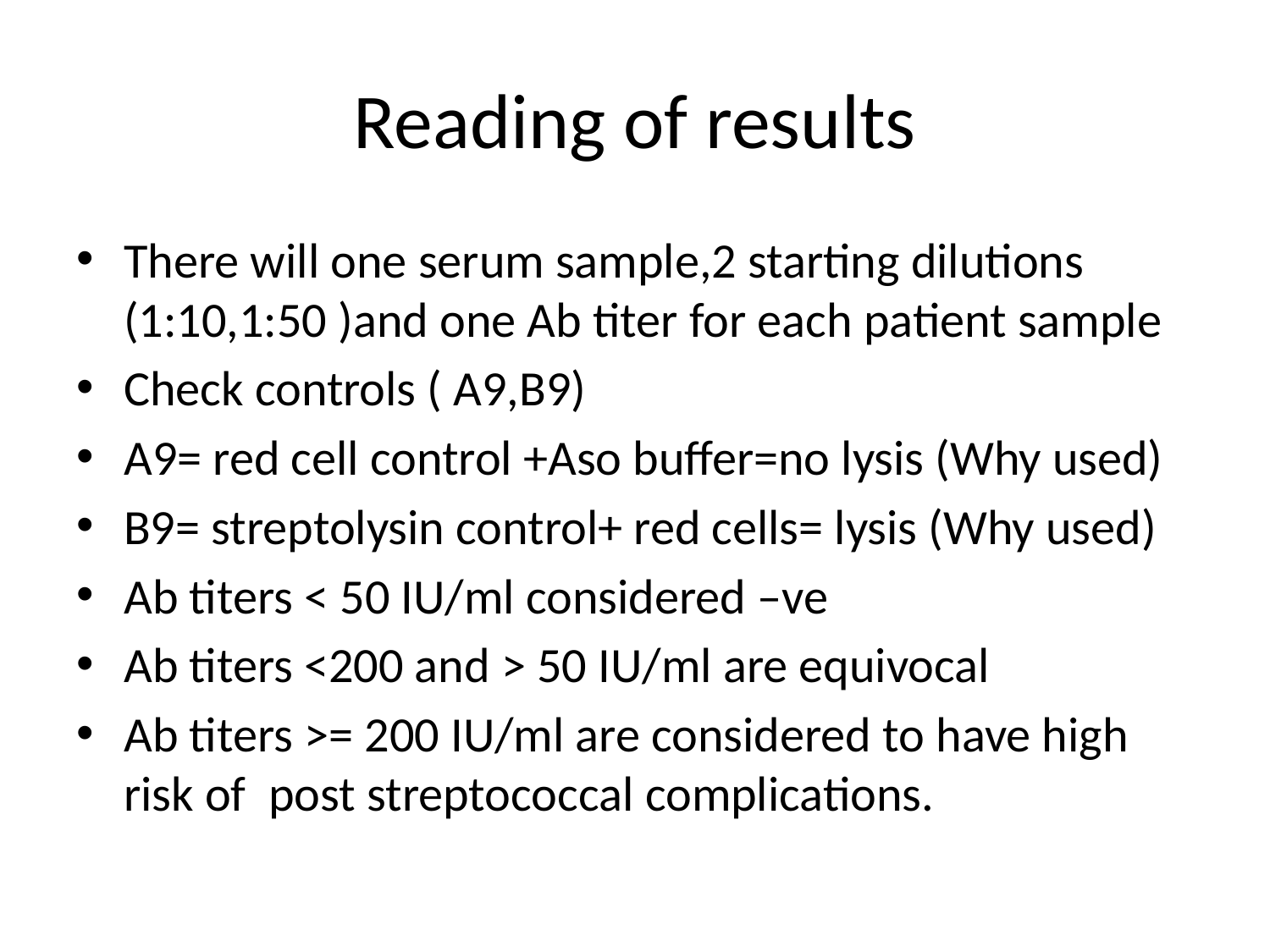

# Reading of results
There will one serum sample,2 starting dilutions (1:10,1:50 )and one Ab titer for each patient sample
Check controls ( A9,B9)
A9= red cell control +Aso buffer=no lysis (Why used)
B9= streptolysin control+ red cells= lysis (Why used)
Ab titers < 50 IU/ml considered –ve
Ab titers <200 and > 50 IU/ml are equivocal
Ab titers >= 200 IU/ml are considered to have high risk of  post streptococcal complications.